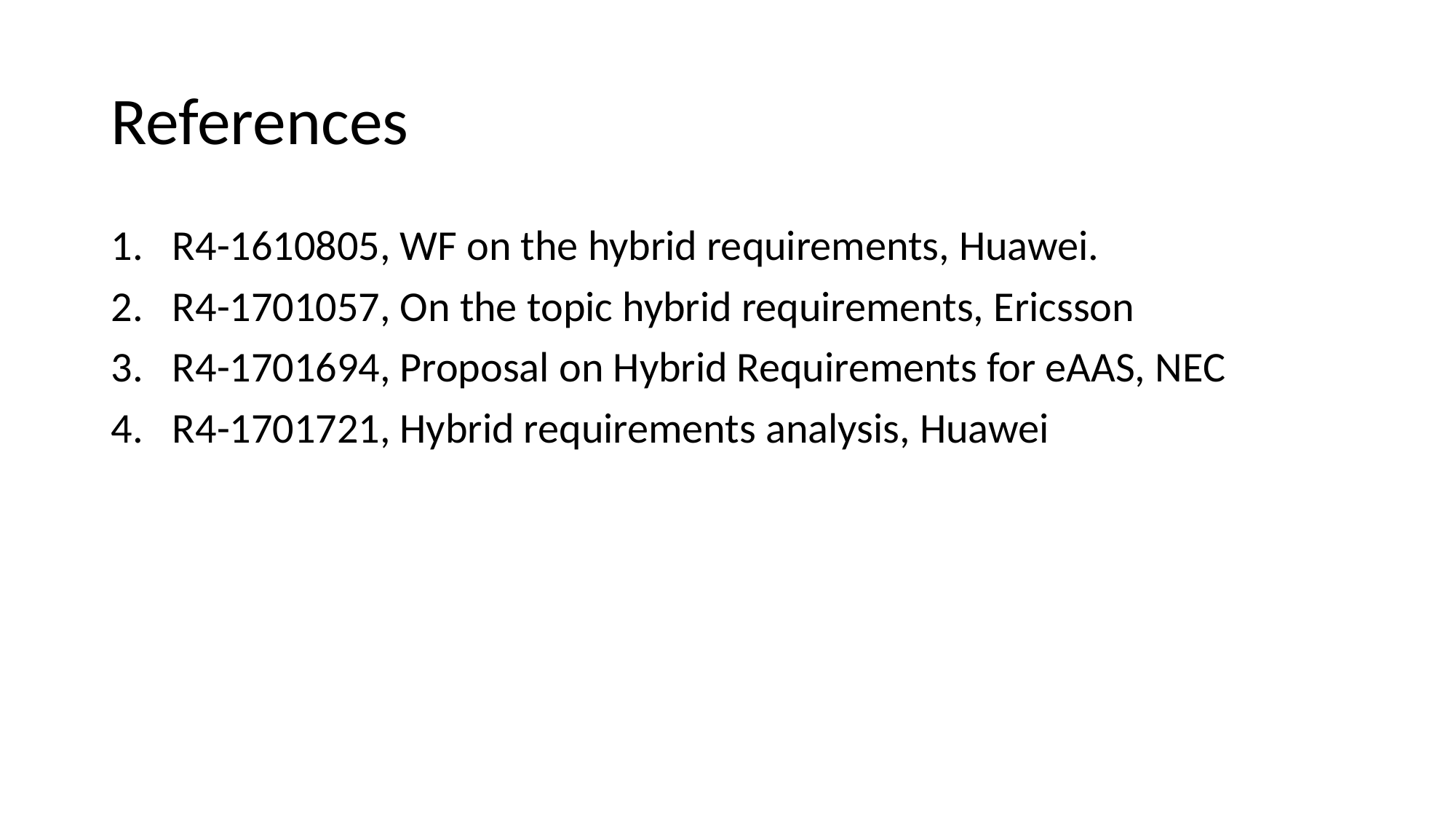

# References
R4-1610805, WF on the hybrid requirements, Huawei.
R4-1701057, On the topic hybrid requirements, Ericsson
R4-1701694, Proposal on Hybrid Requirements for eAAS, NEC
R4-1701721, Hybrid requirements analysis, Huawei